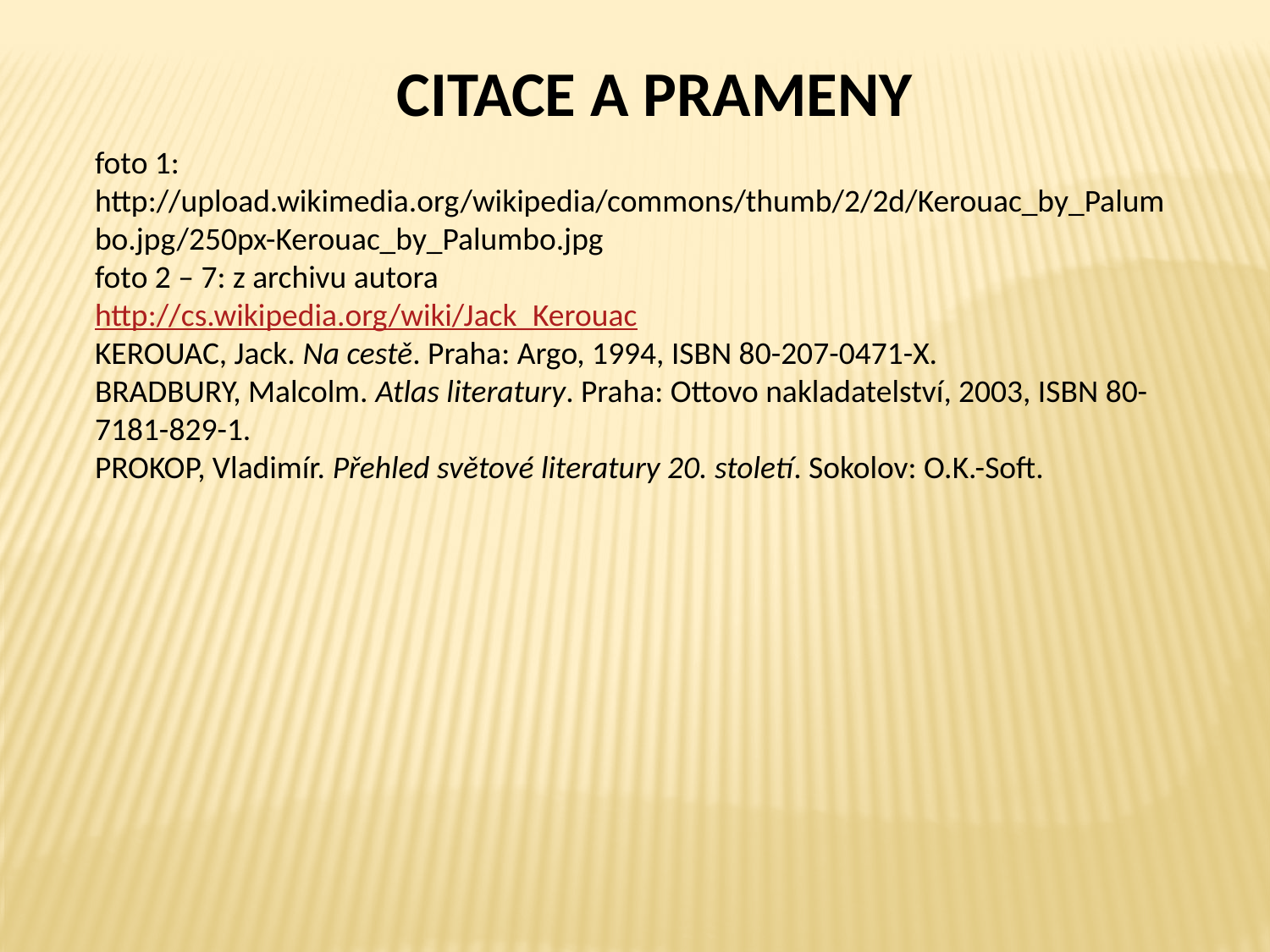

CITACE A PRAMENY
foto 1: http://upload.wikimedia.org/wikipedia/commons/thumb/2/2d/Kerouac_by_Palumbo.jpg/250px-Kerouac_by_Palumbo.jpg
foto 2 – 7: z archivu autora
http://cs.wikipedia.org/wiki/Jack_Kerouac
KEROUAC, Jack. Na cestě. Praha: Argo, 1994, ISBN 80-207-0471-X.
BRADBURY, Malcolm. Atlas literatury. Praha: Ottovo nakladatelství, 2003, ISBN 80-7181-829-1.
PROKOP, Vladimír. Přehled světové literatury 20. století. Sokolov: O.K.-Soft.